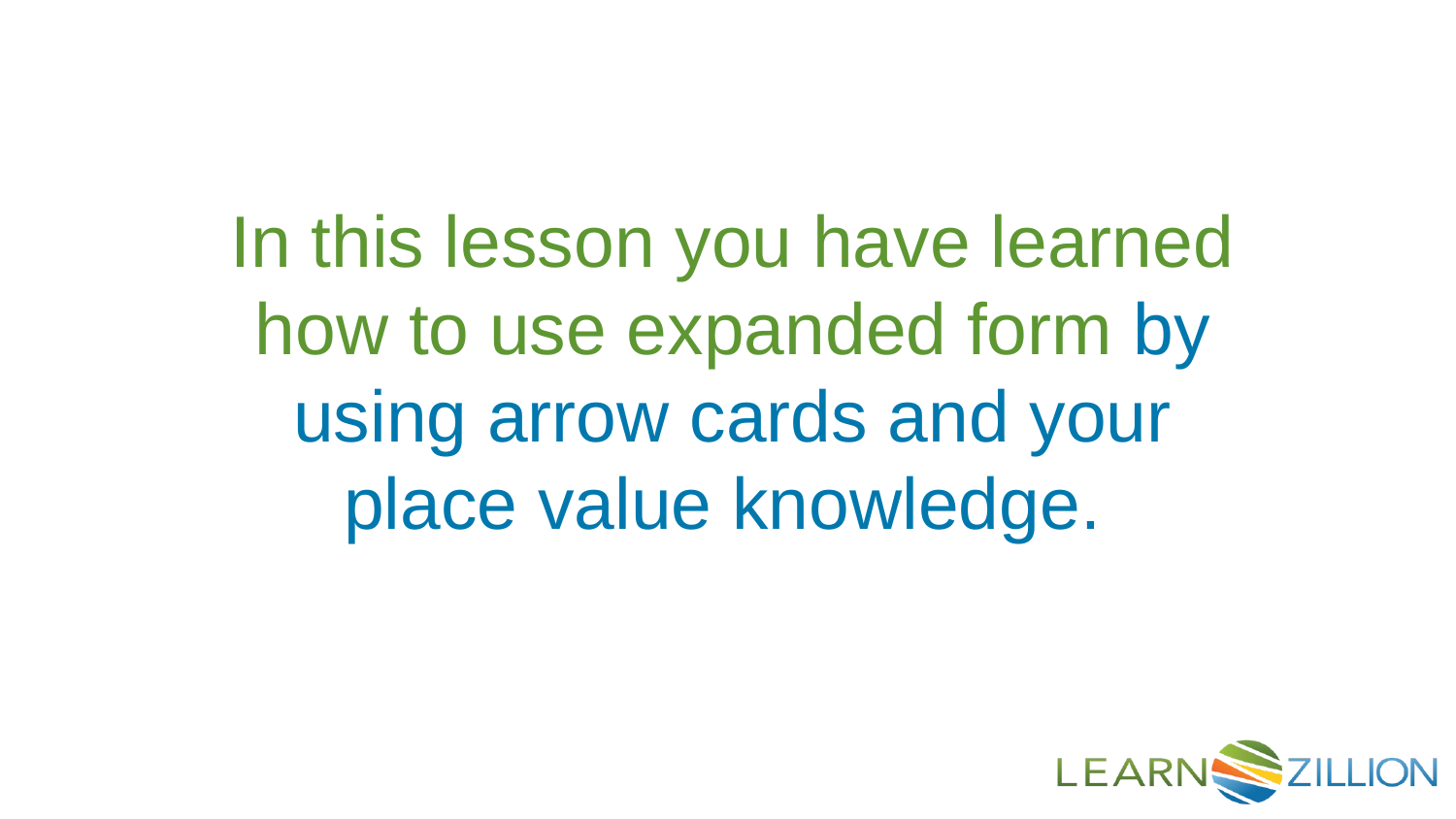

In this lesson you have learned how to use expanded form by using arrow cards and your place value knowledge.